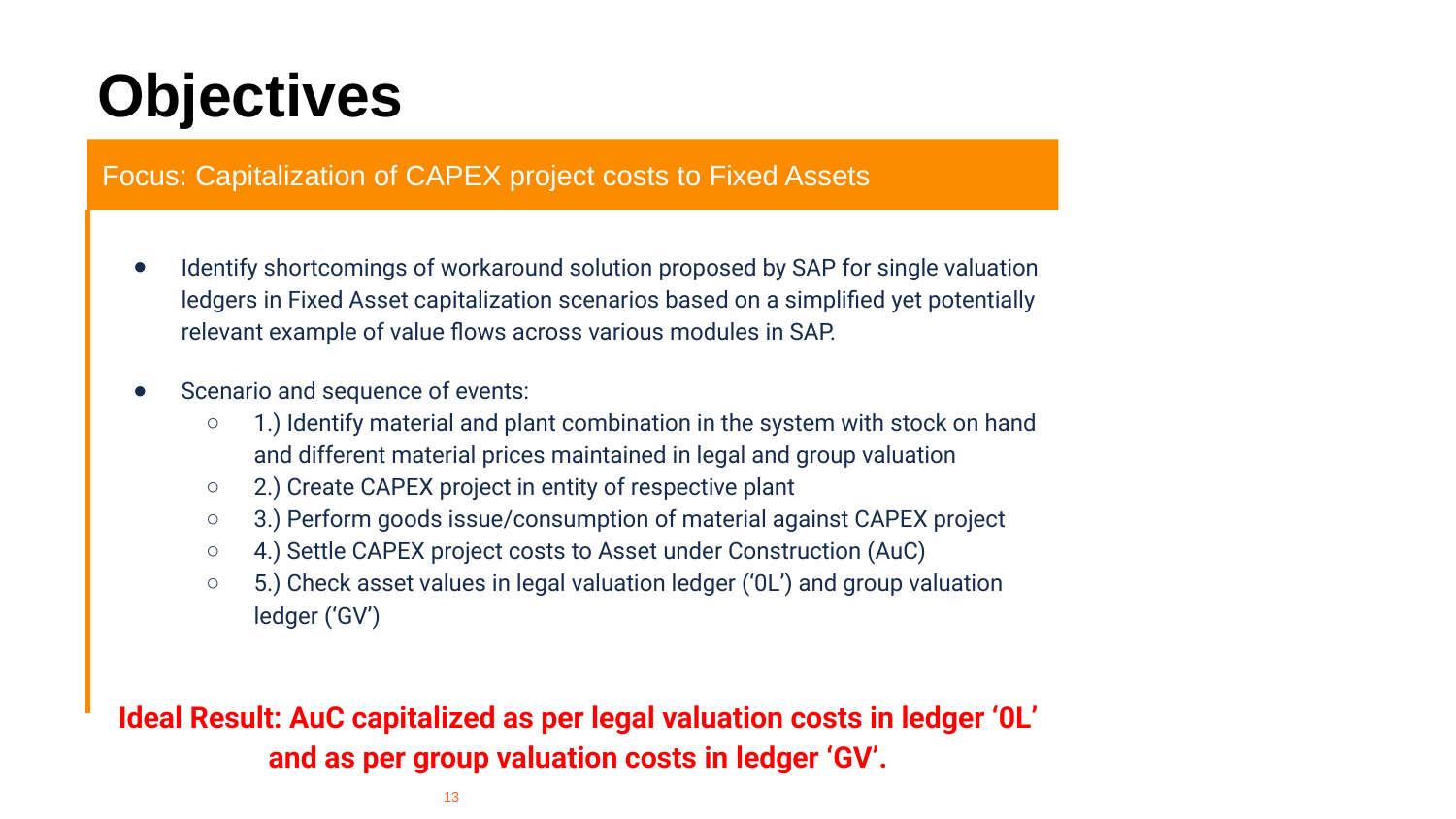

# Objectives
Focus: Capitalization of CAPEX project costs to Fixed Assets
Identify shortcomings of workaround solution proposed by SAP for single valuation ledgers in Fixed Asset capitalization scenarios based on a simplified yet potentially relevant example of value flows across various modules in SAP.

Scenario and sequence of events:
1.) Identify material and plant combination in the system with stock on hand and different material prices maintained in legal and group valuation
2.) Create CAPEX project in entity of respective plant
3.) Perform goods issue/consumption of material against CAPEX project
4.) Settle CAPEX project costs to Asset under Construction (AuC)
5.) Check asset values in legal valuation ledger (‘0L’) and group valuation ledger (‘GV’)

Ideal Result: AuC capitalized as per legal valuation costs in ledger ‘0L’ and as per group valuation costs in ledger ‘GV’.

13